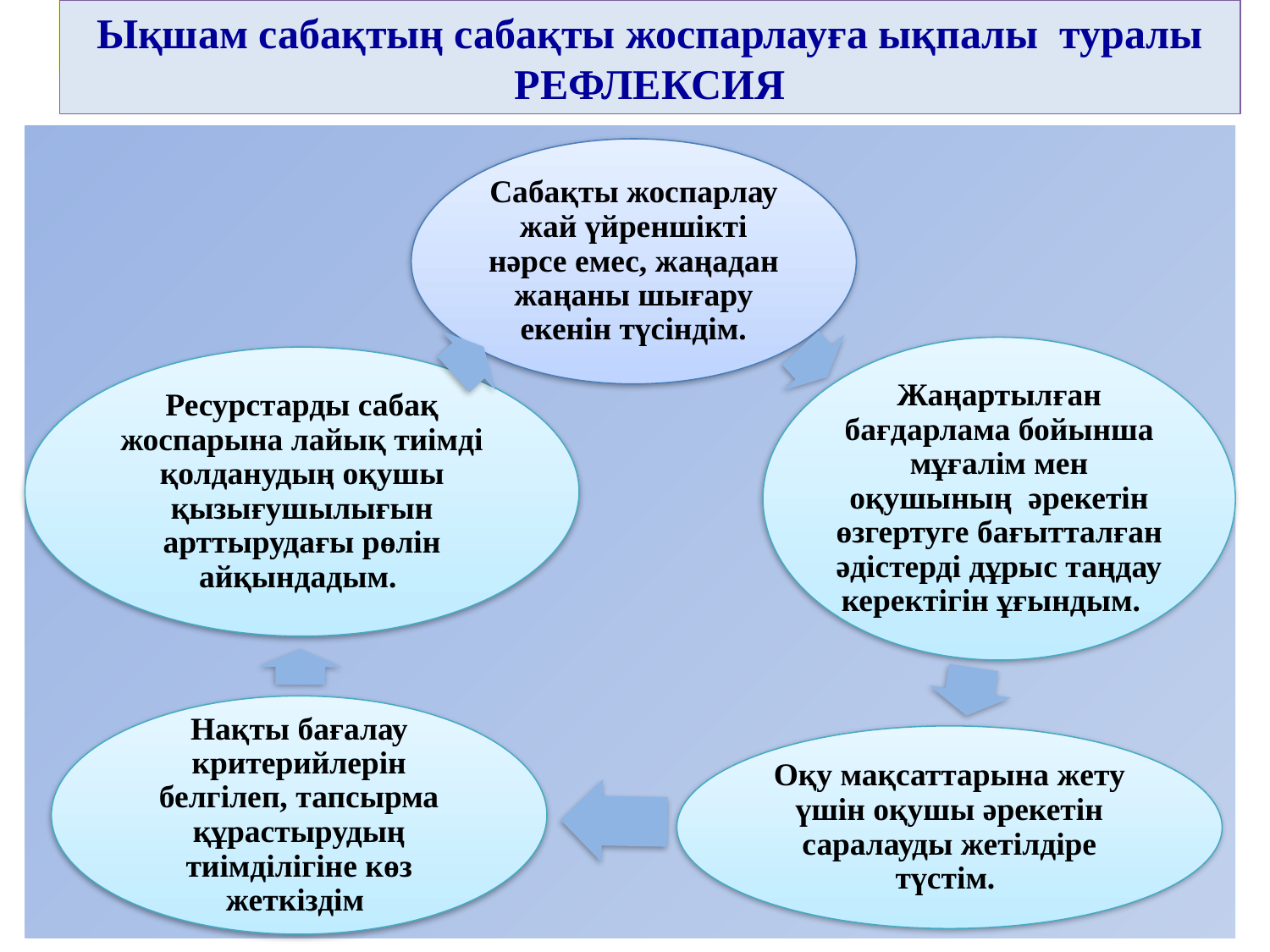

Ықшам сабақтың сабақты жоспарлауға ықпалы  туралы РЕФЛЕКСИЯ
Сабақты жоспарлау жай үйреншікті нәрсе емес, жаңадан жаңаны шығару екенін түсіндім.

Жаңартылған бағдарлама бойынша мұғалім мен оқушының  әрекетін өзгертуге бағытталған әдістерді дұрыс таңдау керектігін ұғындым.

Оқу мақсаттарына жету үшін оқушы әрекетін саралауды жетілдіре түстім.

Нақты бағалау критерийлерін белгілеп, тапсырма құрастырудың тиімділігіне көз жеткіздім

Ресурстарды сабақ жоспарына лайық тиімді қолданудың оқушы қызығушылығын арттырудағы рөлін айқындадым.